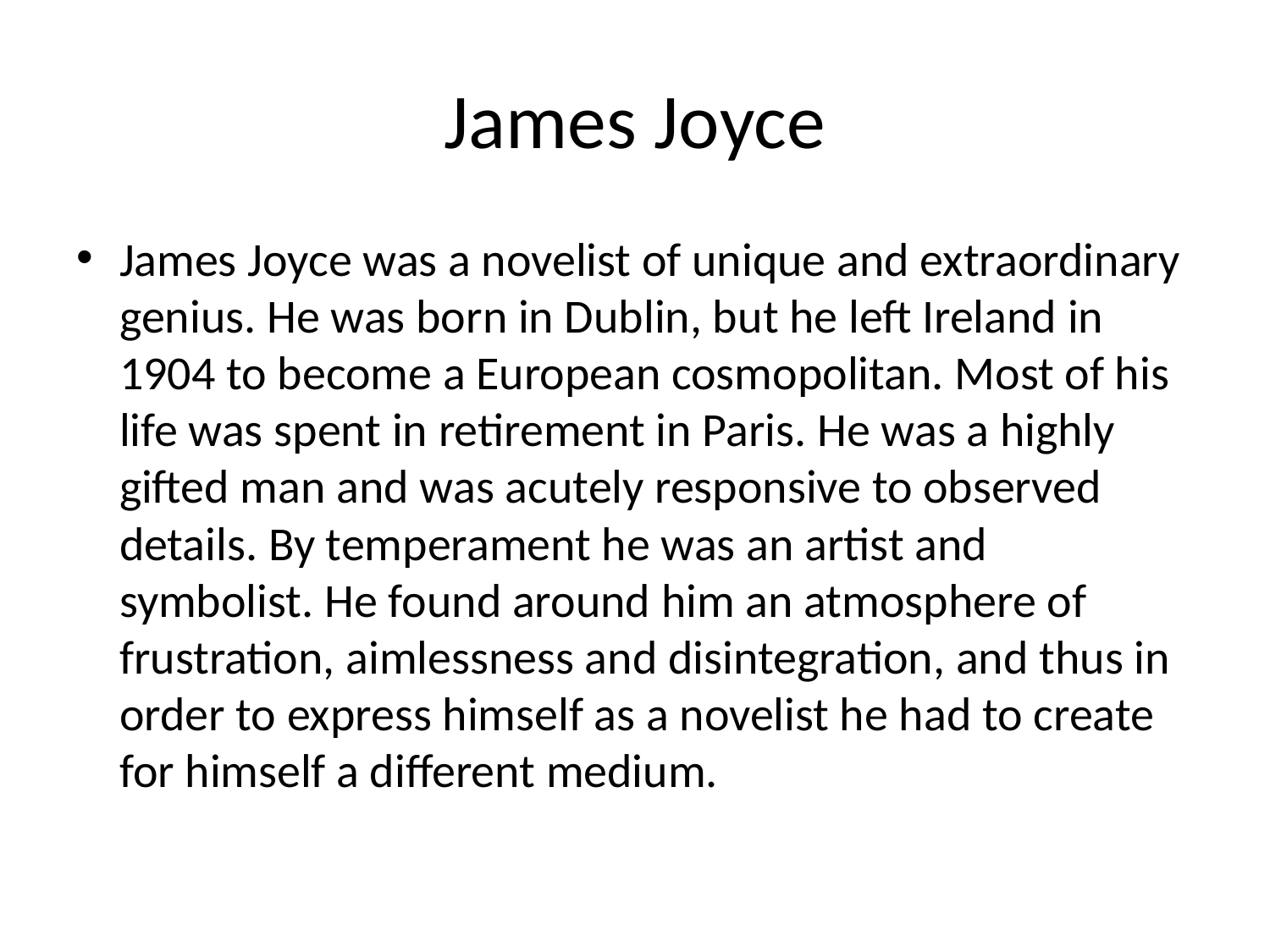

# James Joyce
James Joyce was a novelist of unique and extraordinary genius. He was born in Dublin, but he left Ireland in 1904 to become a European cosmopolitan. Most of his life was spent in retirement in Paris. He was a highly gifted man and was acutely responsive to observed details. By temperament he was an artist and symbolist. He found around him an atmosphere of frustration, aimlessness and disintegration, and thus in order to express himself as a novelist he had to create for himself a different medium.